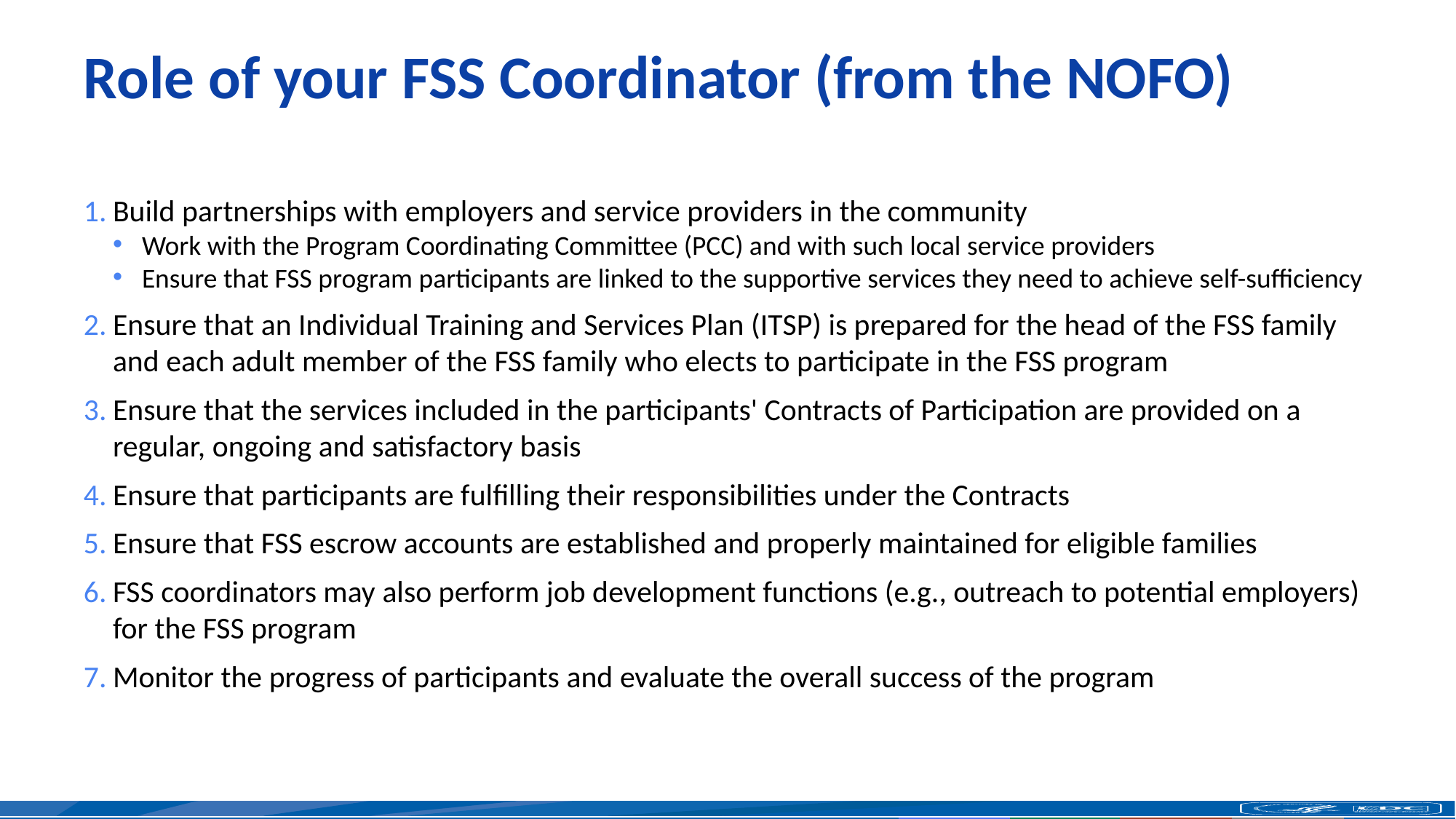

# Role of your FSS Coordinator (from the NOFO)
Build partnerships with employers and service providers in the community
Work with the Program Coordinating Committee (PCC) and with such local service providers
Ensure that FSS program participants are linked to the supportive services they need to achieve self-sufficiency
Ensure that an Individual Training and Services Plan (ITSP) is prepared for the head of the FSS family and each adult member of the FSS family who elects to participate in the FSS program
Ensure that the services included in the participants' Contracts of Participation are provided on a regular, ongoing and satisfactory basis
Ensure that participants are fulfilling their responsibilities under the Contracts
Ensure that FSS escrow accounts are established and properly maintained for eligible families
FSS coordinators may also perform job development functions (e.g., outreach to potential employers) for the FSS program
Monitor the progress of participants and evaluate the overall success of the program